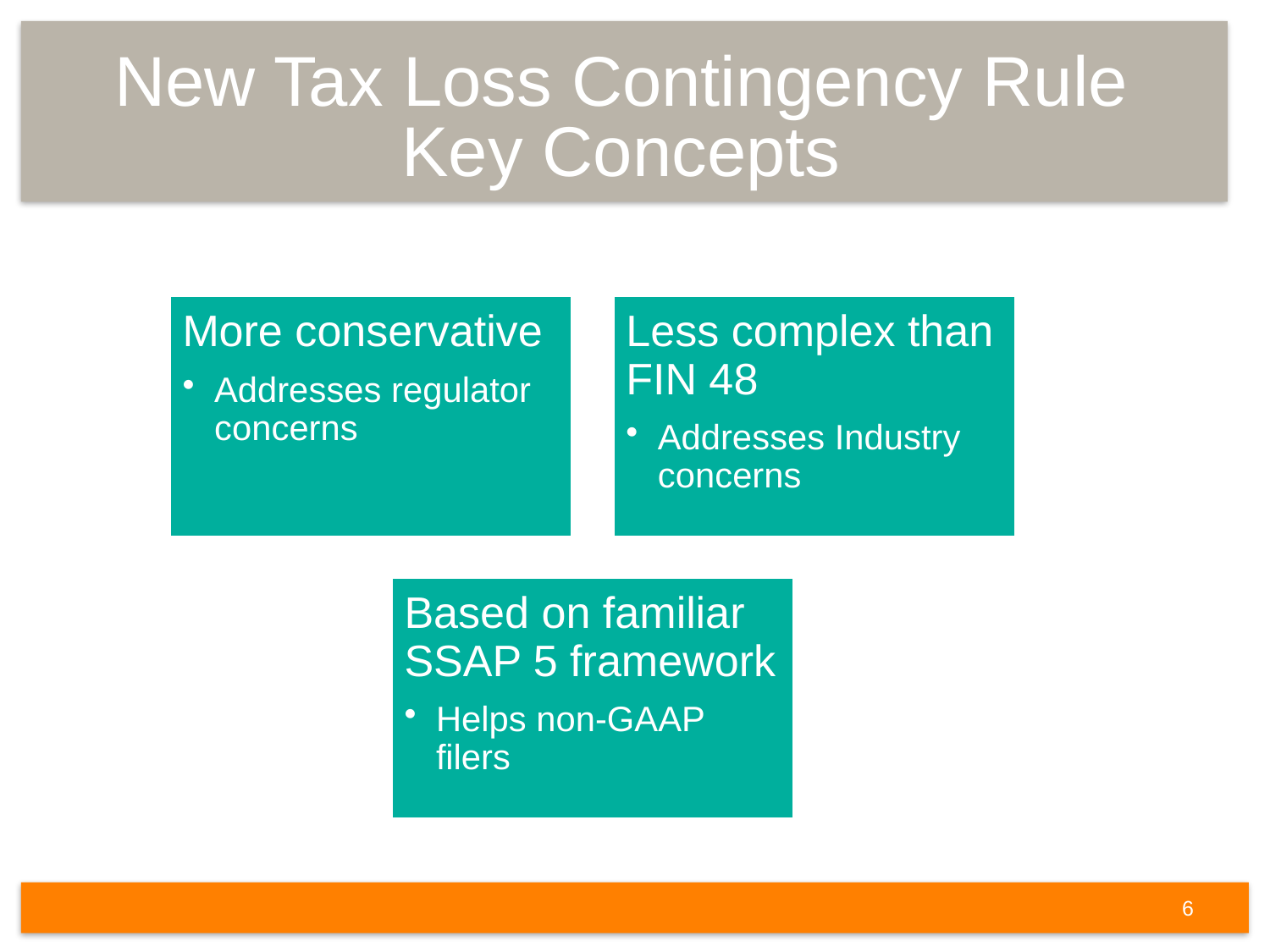

# New Tax Loss Contingency Rule Key Concepts

More conservative
Addresses regulator concerns
Less complex than FIN 48
Addresses Industry concerns
Based on familiar SSAP 5 framework
Helps non-GAAP filers
6